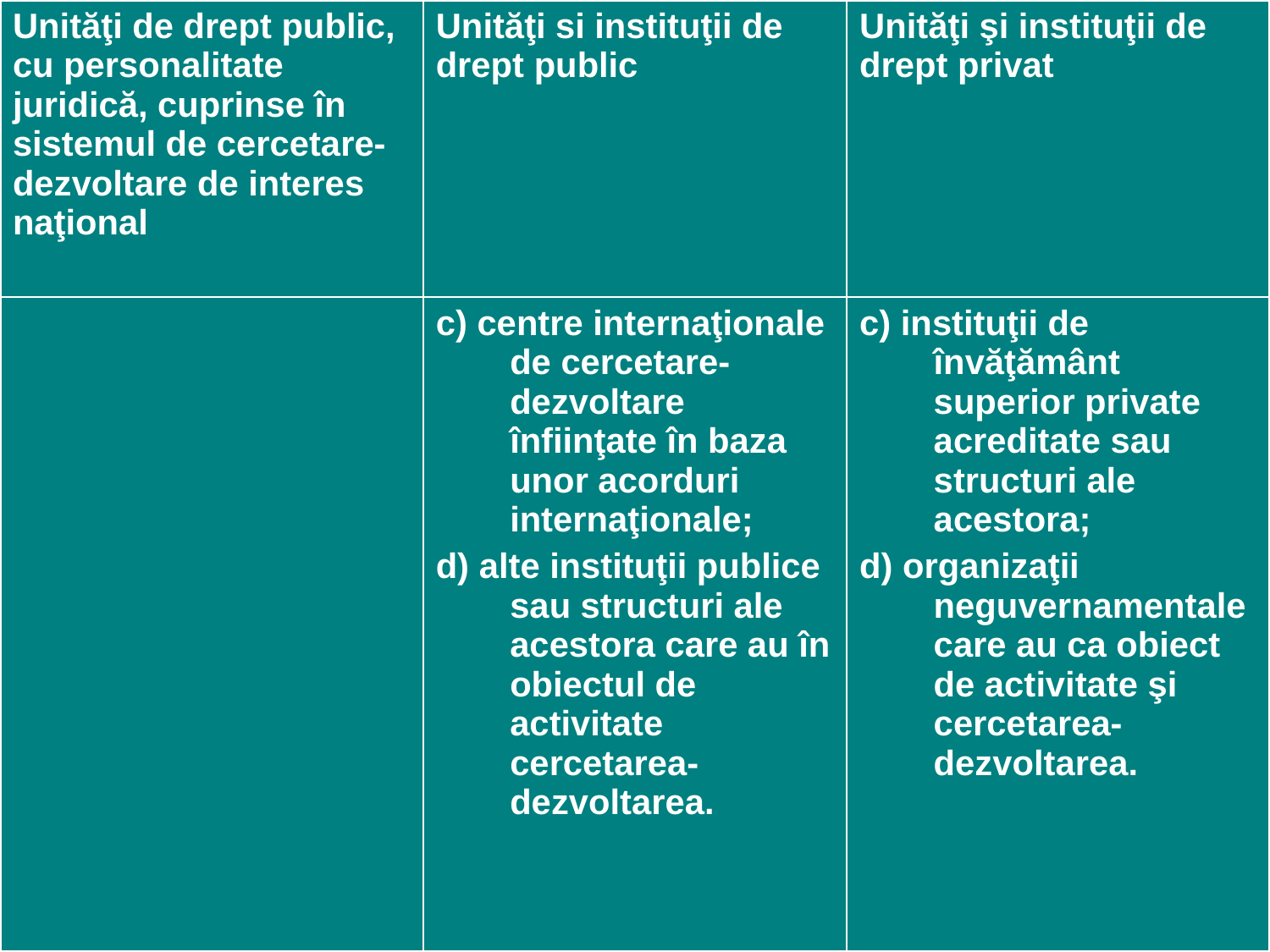

| Unităţi de drept public, cu personalitate juridică, cuprinse în sistemul de cercetare-dezvoltare de interes naţional | Unităţi si instituţii de drept public | Unităţi şi instituţii de drept privat |
| --- | --- | --- |
|  | c) centre internaţionale de cercetare-dezvoltare înfiinţate în baza unor acorduri internaţionale; d) alte instituţii publice sau structuri ale acestora care au în obiectul de activitate cercetarea-dezvoltarea. | c) instituţii de învăţământ superior private acreditate sau structuri ale acestora; d) organizaţii neguvernamentale care au ca obiect de activitate şi cercetarea- dezvoltarea. |